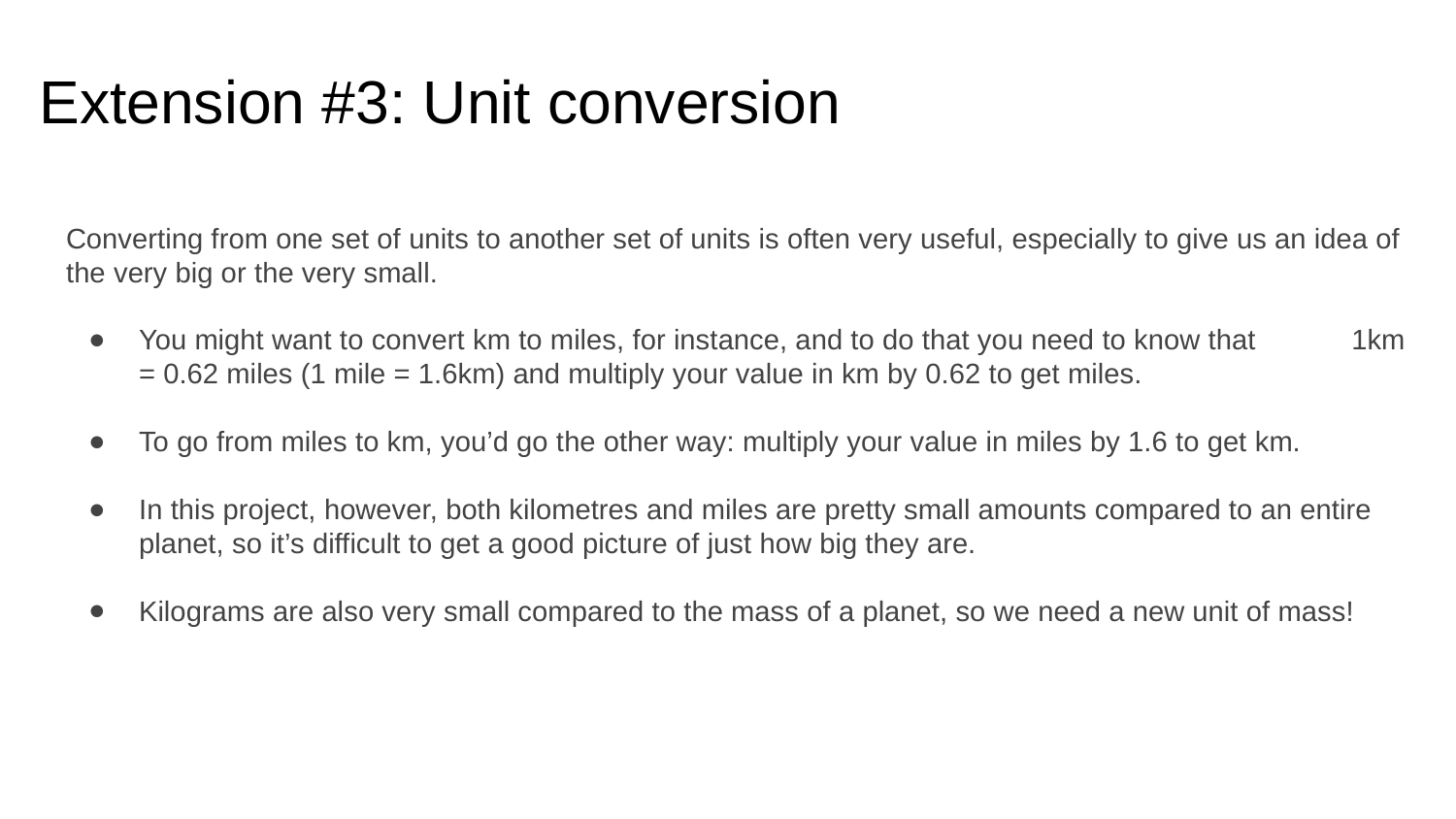

Extension #3: Unit conversion
Converting from one set of units to another set of units is often very useful, especially to give us an idea of the very big or the very small.

You might want to convert km to miles, for instance, and to do that you need to know that            1km = 0.62 miles (1 mile = 1.6km) and multiply your value in km by 0.62 to get miles.

To go from miles to km, you’d go the other way: multiply your value in miles by 1.6 to get km.

In this project, however, both kilometres and miles are pretty small amounts compared to an entire planet, so it’s difficult to get a good picture of just how big they are.

Kilograms are also very small compared to the mass of a planet, so we need a new unit of mass!